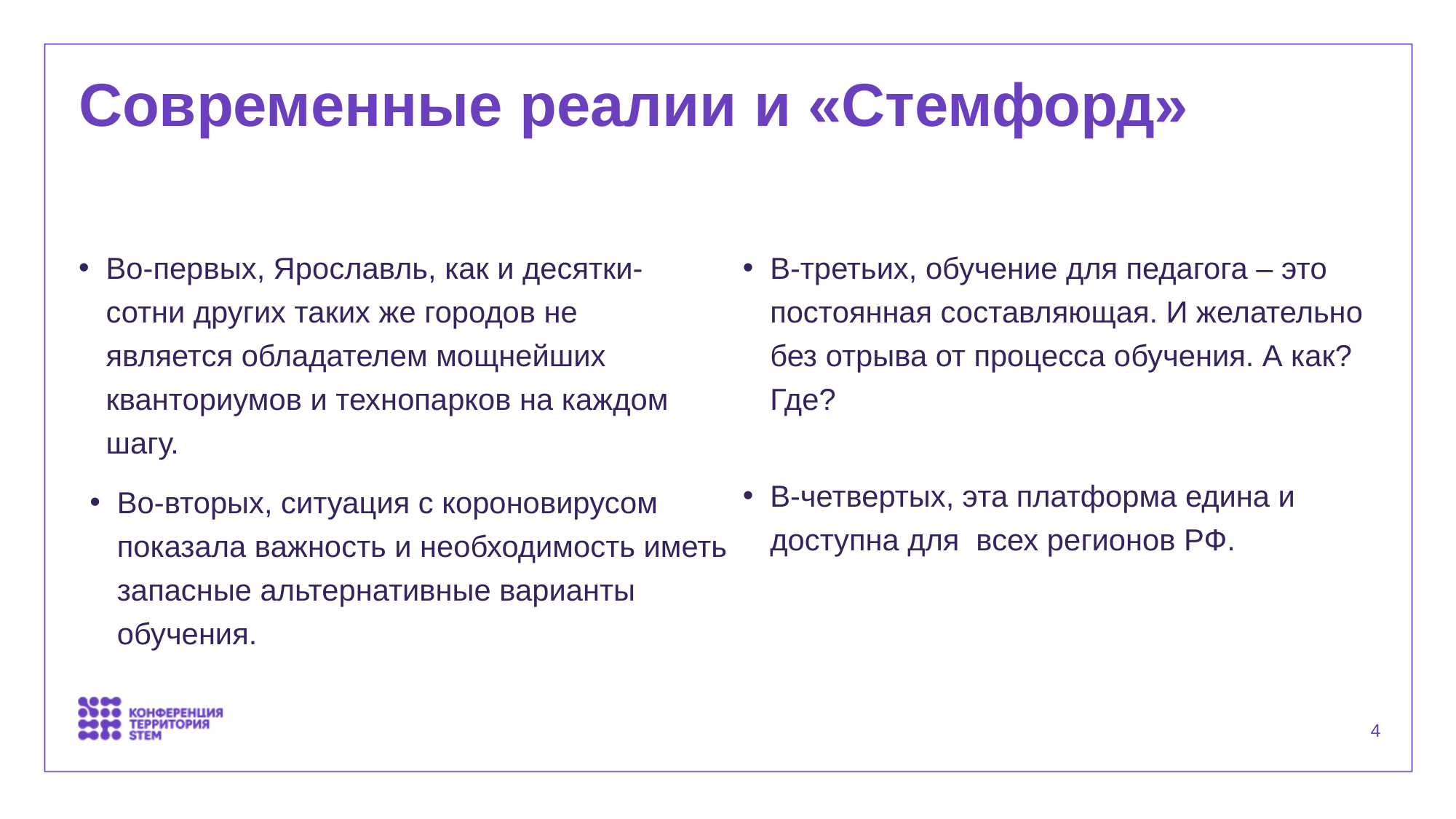

# Современные реалии и «Стемфорд»
Во-первых, Ярославль, как и десятки-сотни других таких же городов не является обладателем мощнейших кванториумов и технопарков на каждом шагу.
В-третьих, обучение для педагога – это постоянная составляющая. И желательно без отрыва от процесса обучения. А как? Где?
В-четвертых, эта платформа едина и доступна для  всех регионов РФ.
Во-вторых, ситуация с короновирусом показала важность и необходимость иметь запасные альтернативные варианты обучения.
4